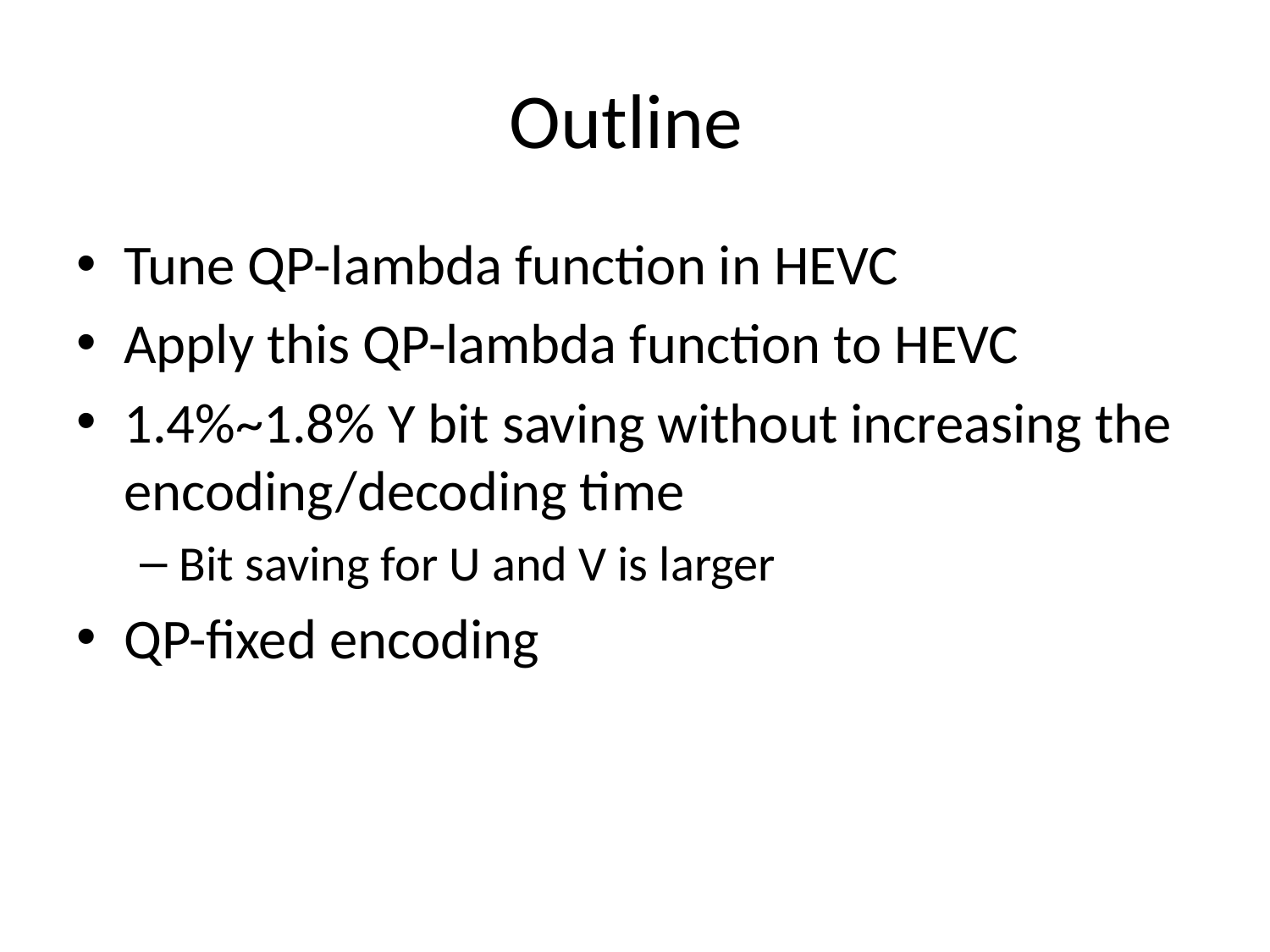

# Outline
Tune QP-lambda function in HEVC
Apply this QP-lambda function to HEVC
1.4%~1.8% Y bit saving without increasing the encoding/decoding time
Bit saving for U and V is larger
QP-fixed encoding